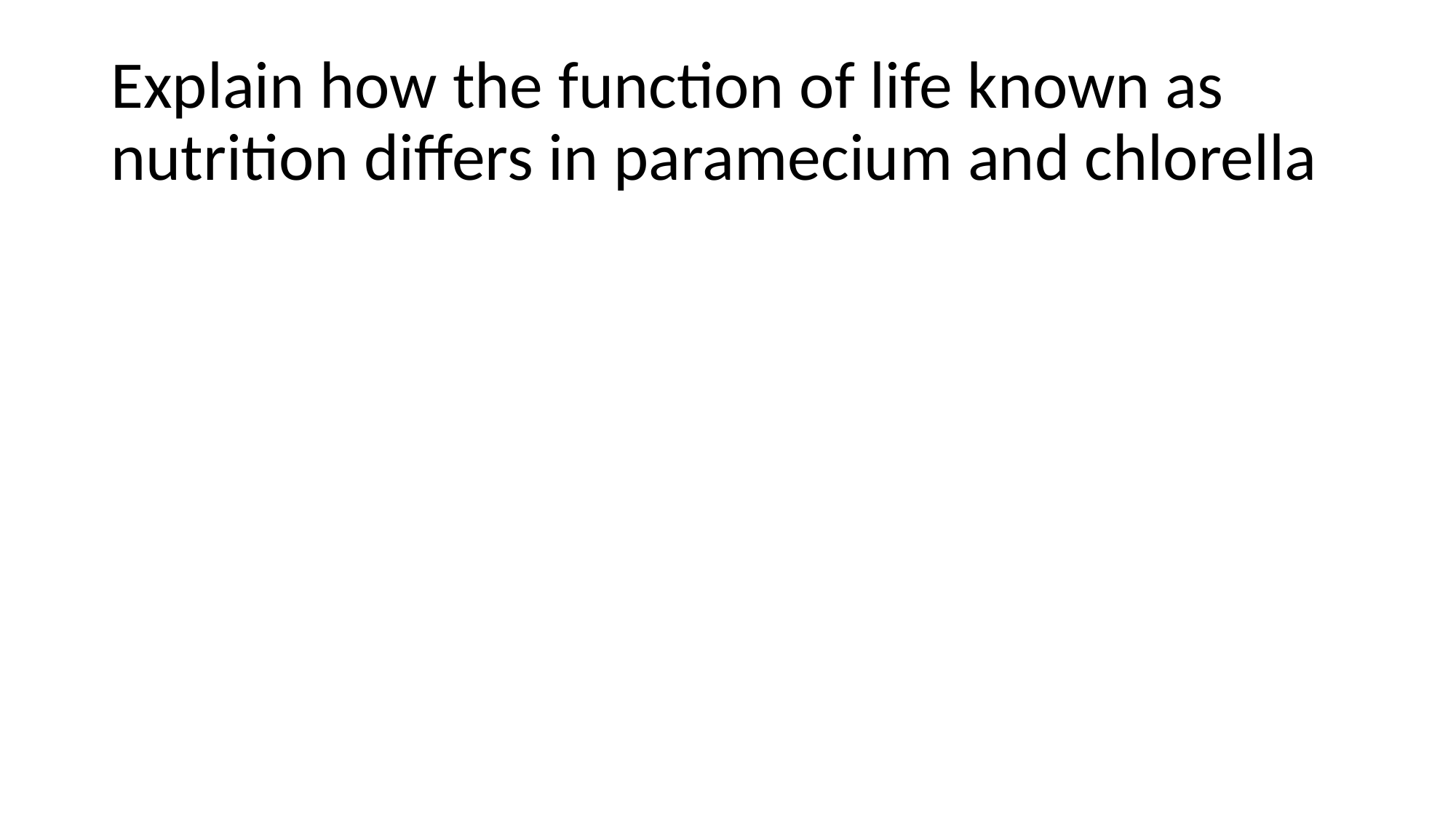

# Explain how the function of life known as nutrition differs in paramecium and chlorella